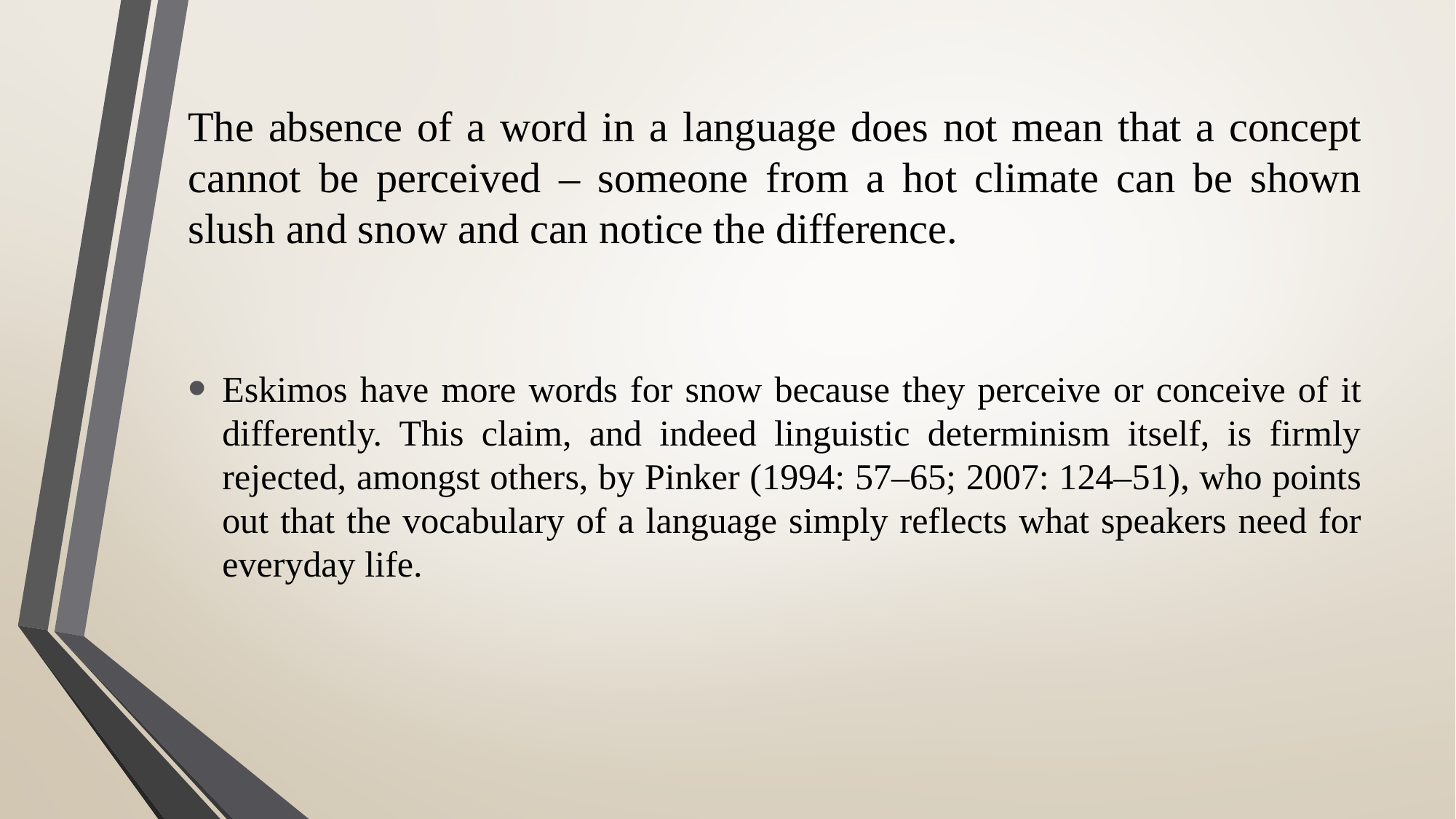

# The absence of a word in a language does not mean that a concept cannot be perceived – someone from a hot climate can be shown slush and snow and can notice the difference.
Eskimos have more words for snow because they perceive or conceive of it differently. This claim, and indeed linguistic determinism itself, is firmly rejected, amongst others, by Pinker (1994: 57–65; 2007: 124–51), who points out that the vocabulary of a language simply reflects what speakers need for everyday life.